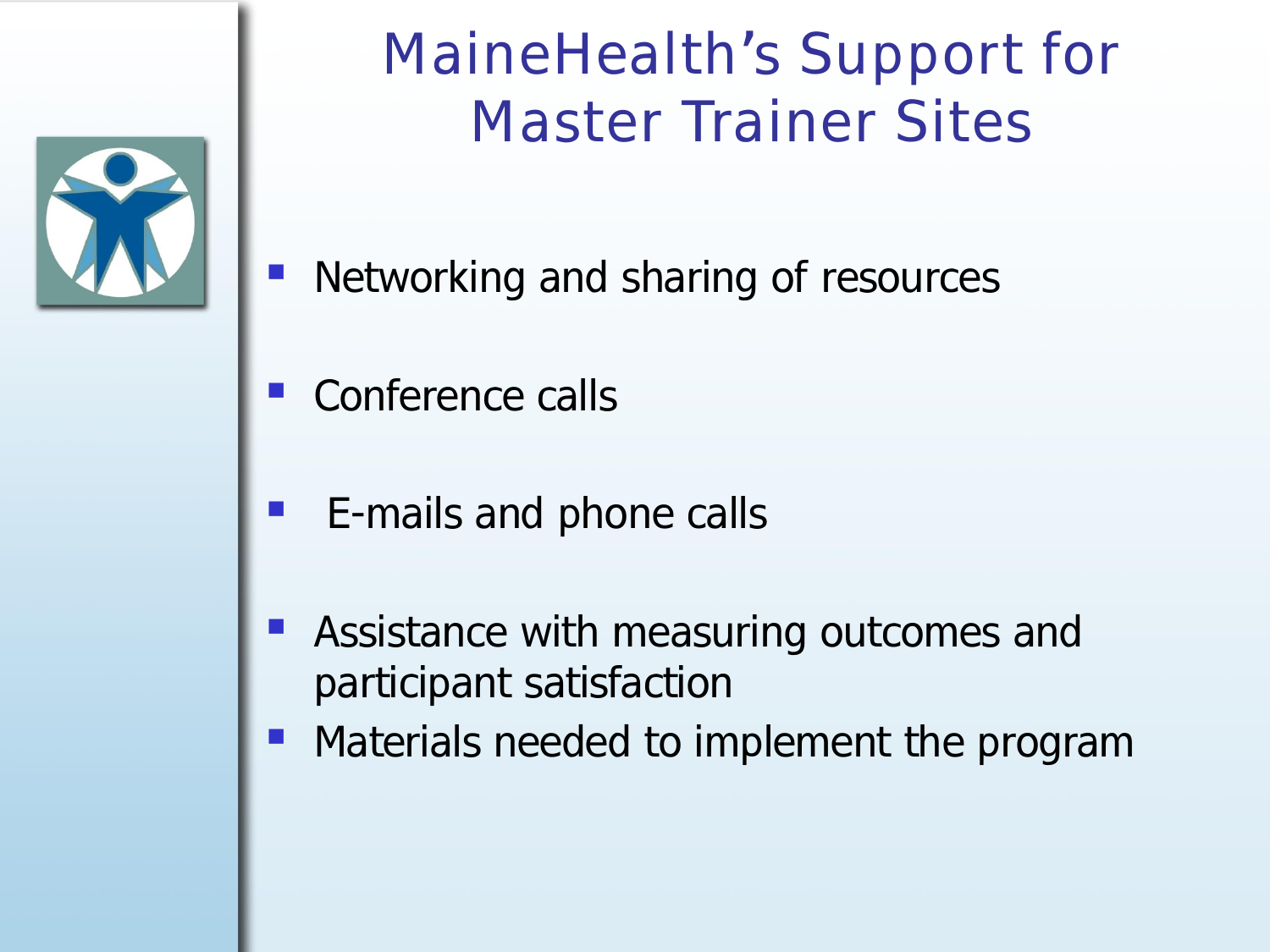

# MaineHealth’s Support for Master Trainer Sites
Networking and sharing of resources

Conference calls

 E-mails and phone calls

Assistance with measuring outcomes and participant satisfaction
Materials needed to implement the program